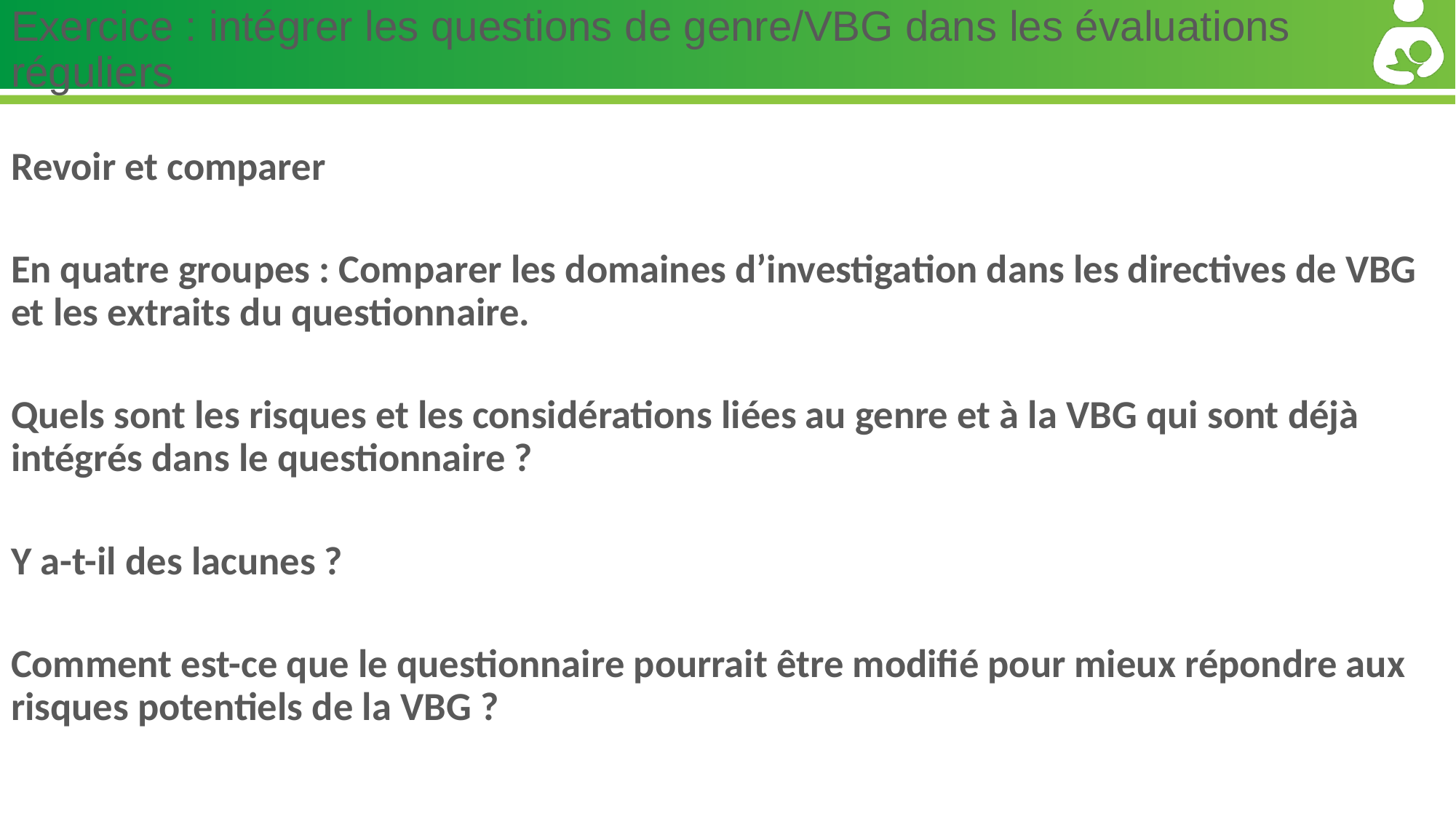

# Exercice : intégrer les questions de genre/VBG dans les évaluations réguliers
Revoir et comparer

En quatre groupes : Comparer les domaines d’investigation dans les directives de VBG et les extraits du questionnaire.

Quels sont les risques et les considérations liées au genre et à la VBG qui sont déjà intégrés dans le questionnaire ?

Y a-t-il des lacunes ?

Comment est-ce que le questionnaire pourrait être modifié pour mieux répondre aux risques potentiels de la VBG ?